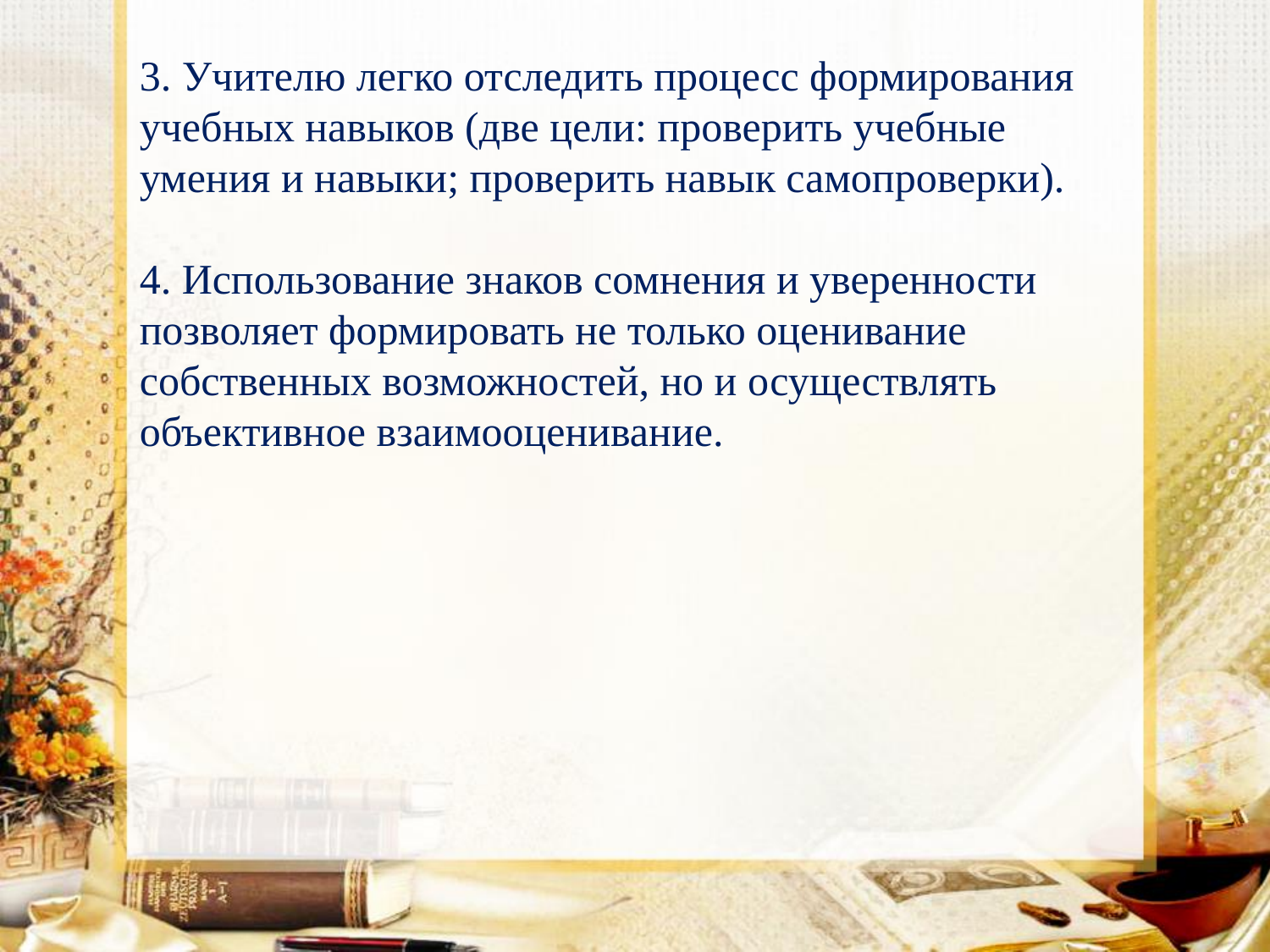

3. Учителю легко отследить процесс формирования учебных навыков (две цели: проверить учебные умения и навыки; проверить навык самопроверки).

4. Использование знаков сомнения и уверенности позволяет формировать не только оценивание собственных возможностей, но и осуществлять объективное взаимооценивание.